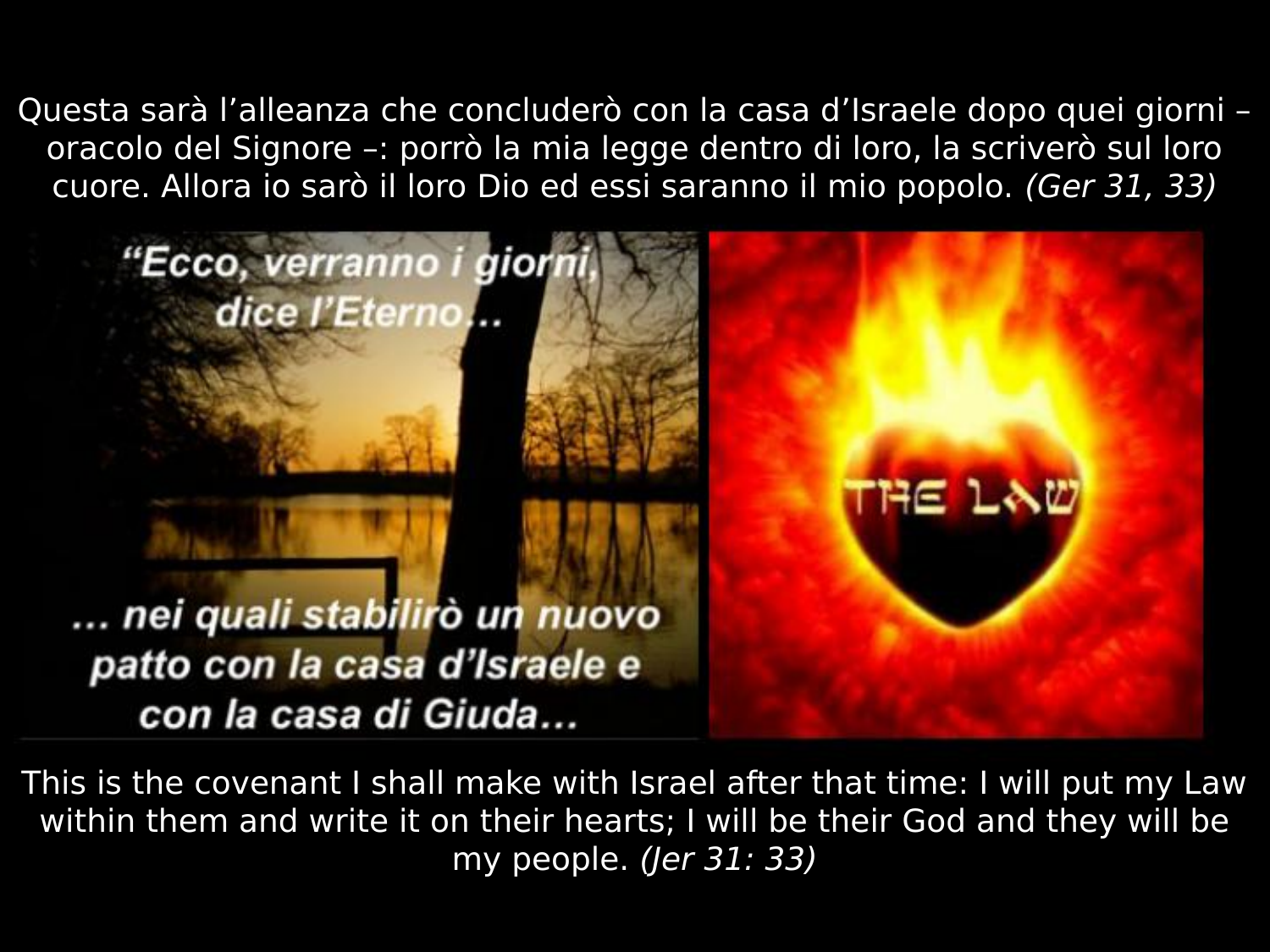

# Questa sarà l’alleanza che concluderò con la casa d’Israele dopo quei giorni – oracolo del Signore –: porrò la mia legge dentro di loro, la scriverò sul loro cuore. Allora io sarò il loro Dio ed essi saranno il mio popolo. (Ger 31, 33)
This is the covenant I shall make with Israel after that time: I will put my Law within them and write it on their hearts; I will be their God and they will be my people. (Jer 31: 33)